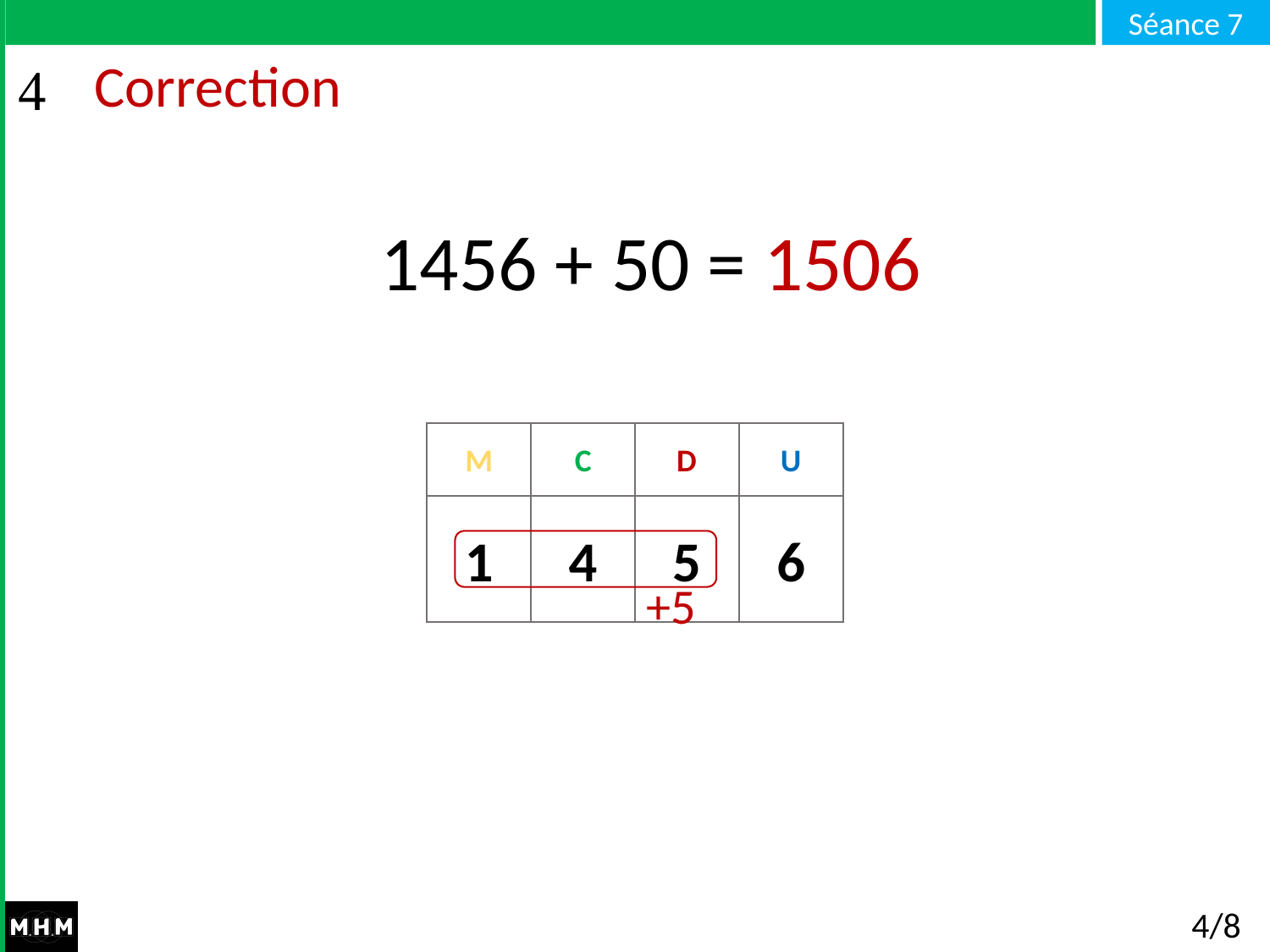

# Correction
1456 + 50 =
1506
M
C
D
U
1
4
5
6

+5
4/8